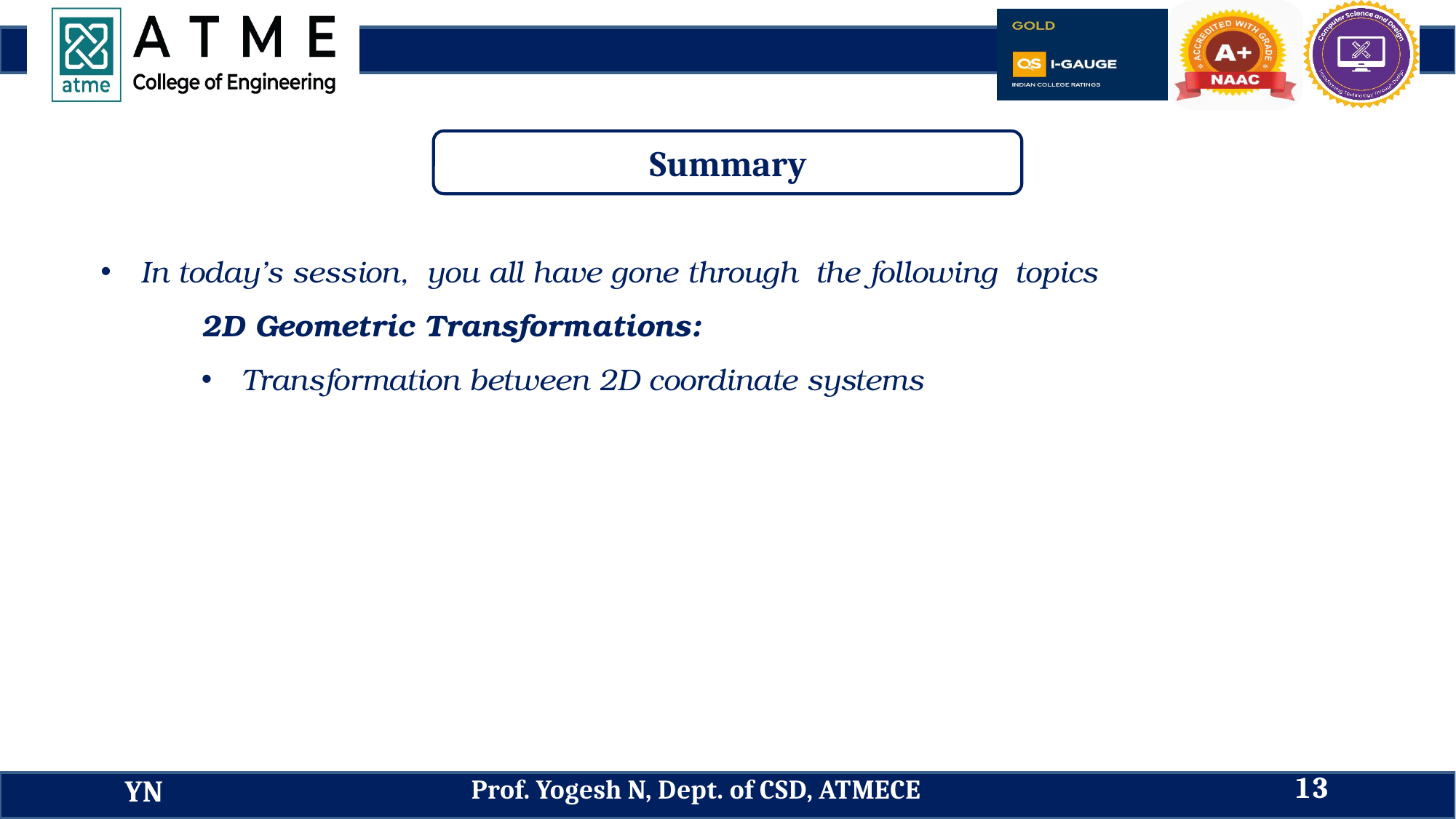

Summary
In today’s session,  you all have gone through  the following  topics
2D Geometric Transformations:
Transformation between 2D coordinate systems
13
Prof. Yogesh N, Dept. of CSD, ATMECE
YN